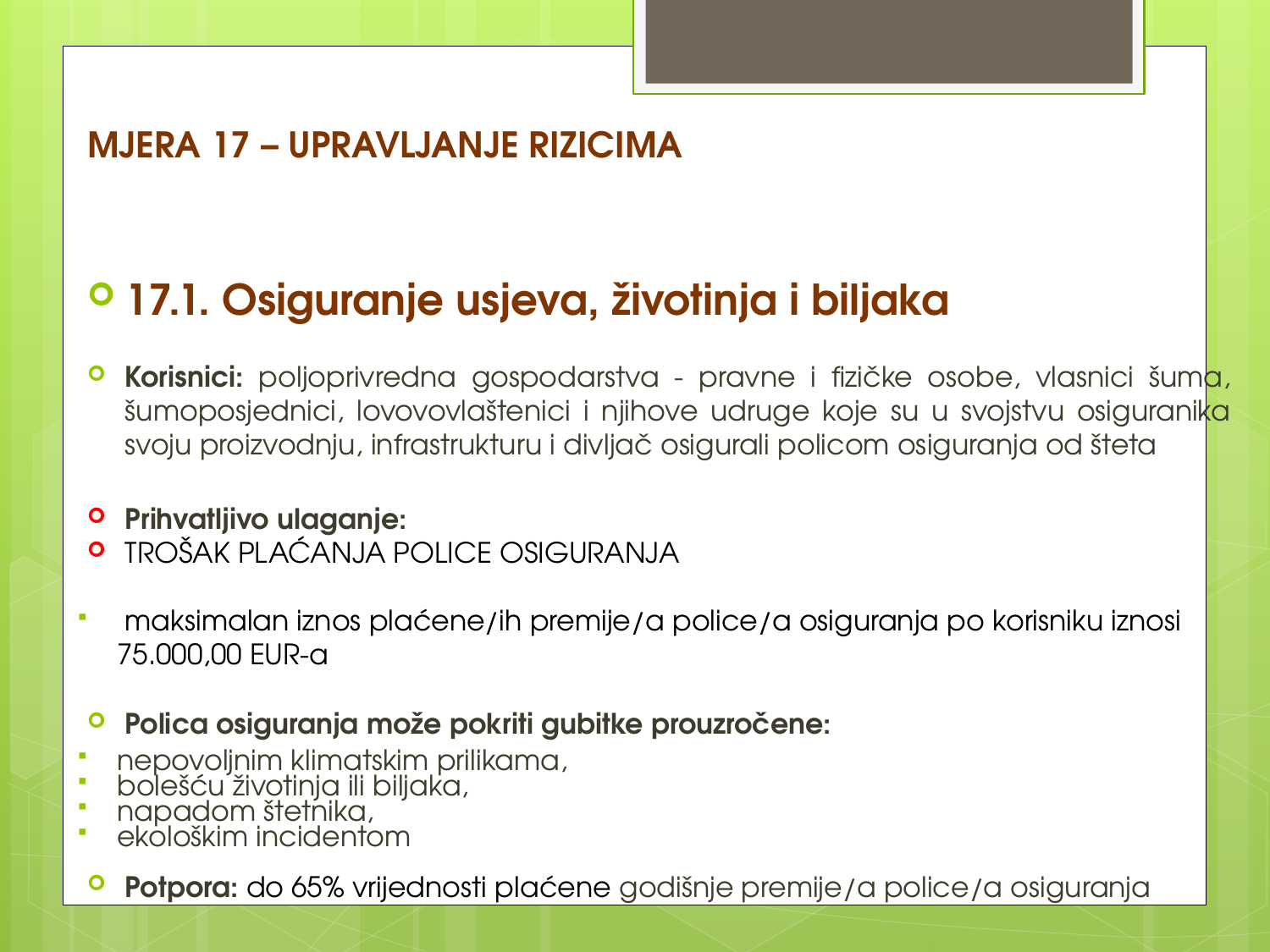

MJERA 17 – UPRAVLJANJE RIZICIMA
17.1. Osiguranje usjeva, životinja i biljaka

Korisnici: poljoprivredna gospodarstva - pravne i fizičke osobe, vlasnici šuma, šumoposjednici, lovovovlaštenici i njihove udruge koje su u svojstvu osiguranika svoju proizvodnju, infrastrukturu i divljač osigurali policom osiguranja od šteta

Prihvatljivo ulaganje:
TROŠAK PLAĆANJA POLICE OSIGURANJA

 maksimalan iznos plaćene/ih premije/a police/a osiguranja po korisniku iznosi 75.000,00 EUR-a

Polica osiguranja može pokriti gubitke prouzročene:
nepovoljnim klimatskim prilikama,
bolešću životinja ili biljaka,
napadom štetnika,
ekološkim incidentom

Potpora: do 65% vrijednosti plaćene godišnje premije/a police/a osiguranja